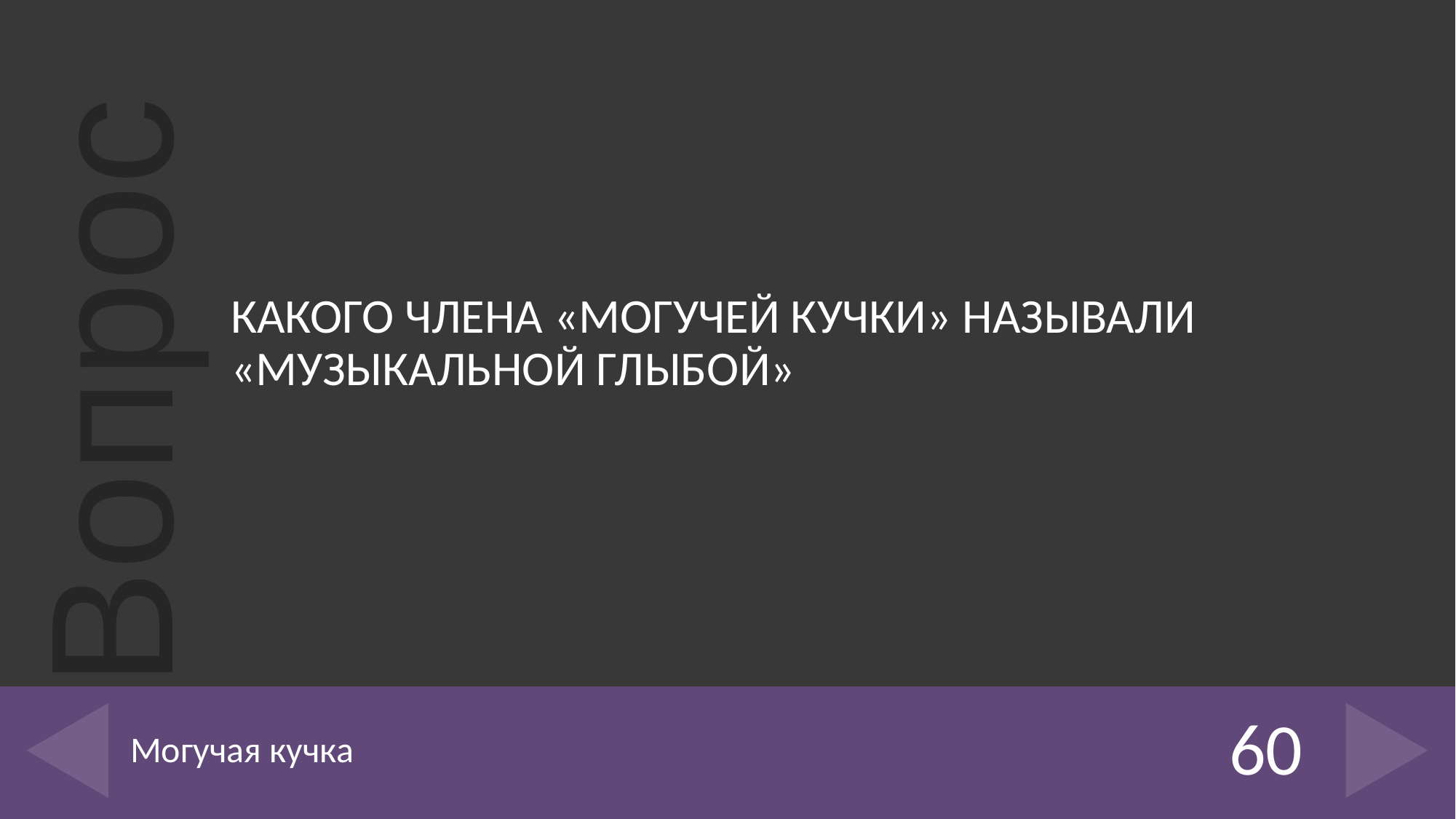

КАКОГО ЧЛЕНА «МОГУЧЕЙ КУЧКИ» НАЗЫВАЛИ «МУЗЫКАЛЬНОЙ ГЛЫБОЙ»
# Могучая кучка
60